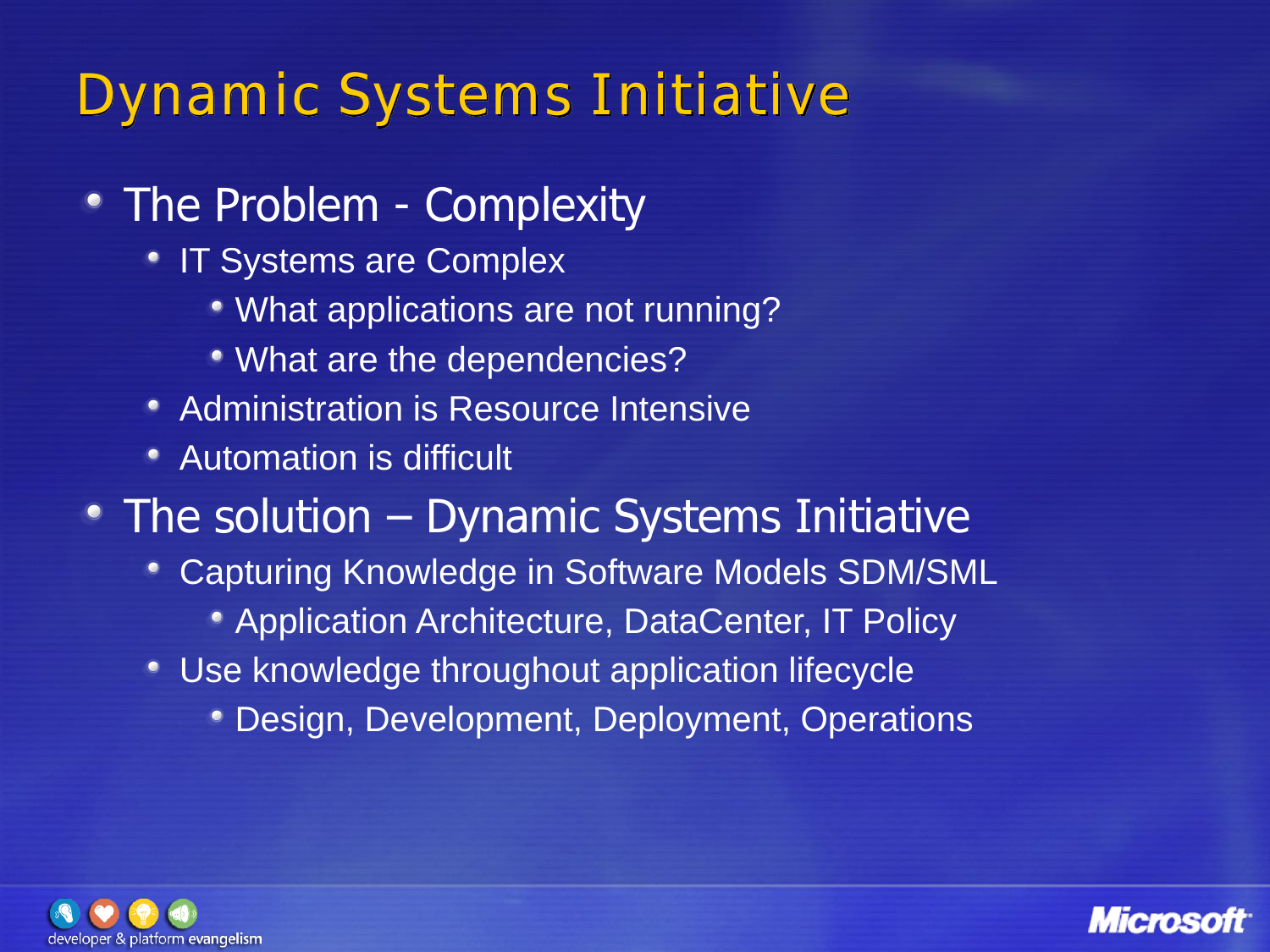

# Dynamic Systems Initiative
The Problem - Complexity
IT Systems are Complex
What applications are not running?
What are the dependencies?
Administration is Resource Intensive
Automation is difficult
The solution – Dynamic Systems Initiative
Capturing Knowledge in Software Models SDM/SML
Application Architecture, DataCenter, IT Policy
Use knowledge throughout application lifecycle
Design, Development, Deployment, Operations